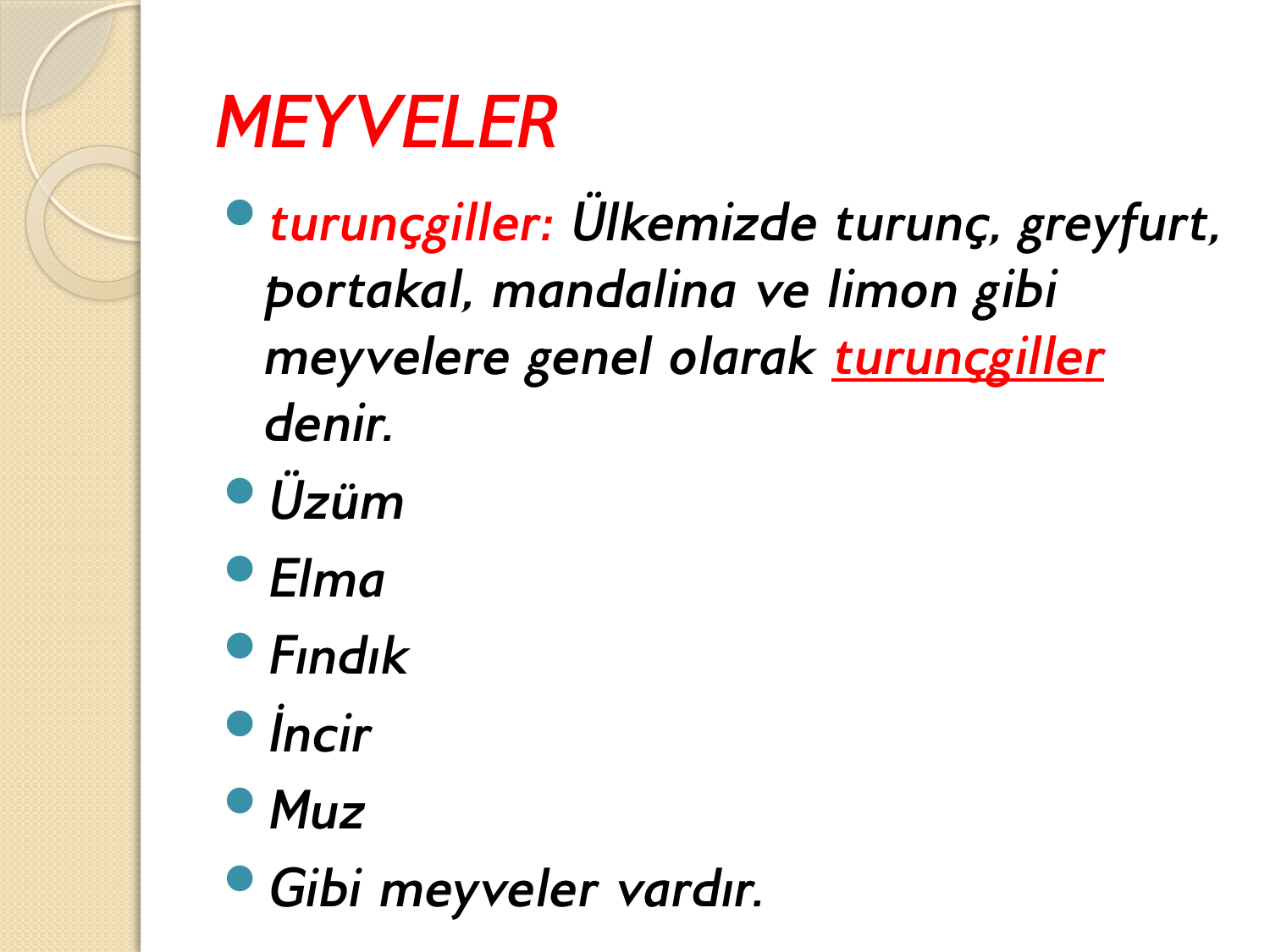

# MEYVELER
turunçgiller: Ülkemizde turunç, greyfurt, portakal, mandalina ve limon gibi meyvelere genel olarak turunçgiller denir.
Üzüm
Elma
Fındık
İncir
Muz
Gibi meyveler vardır.